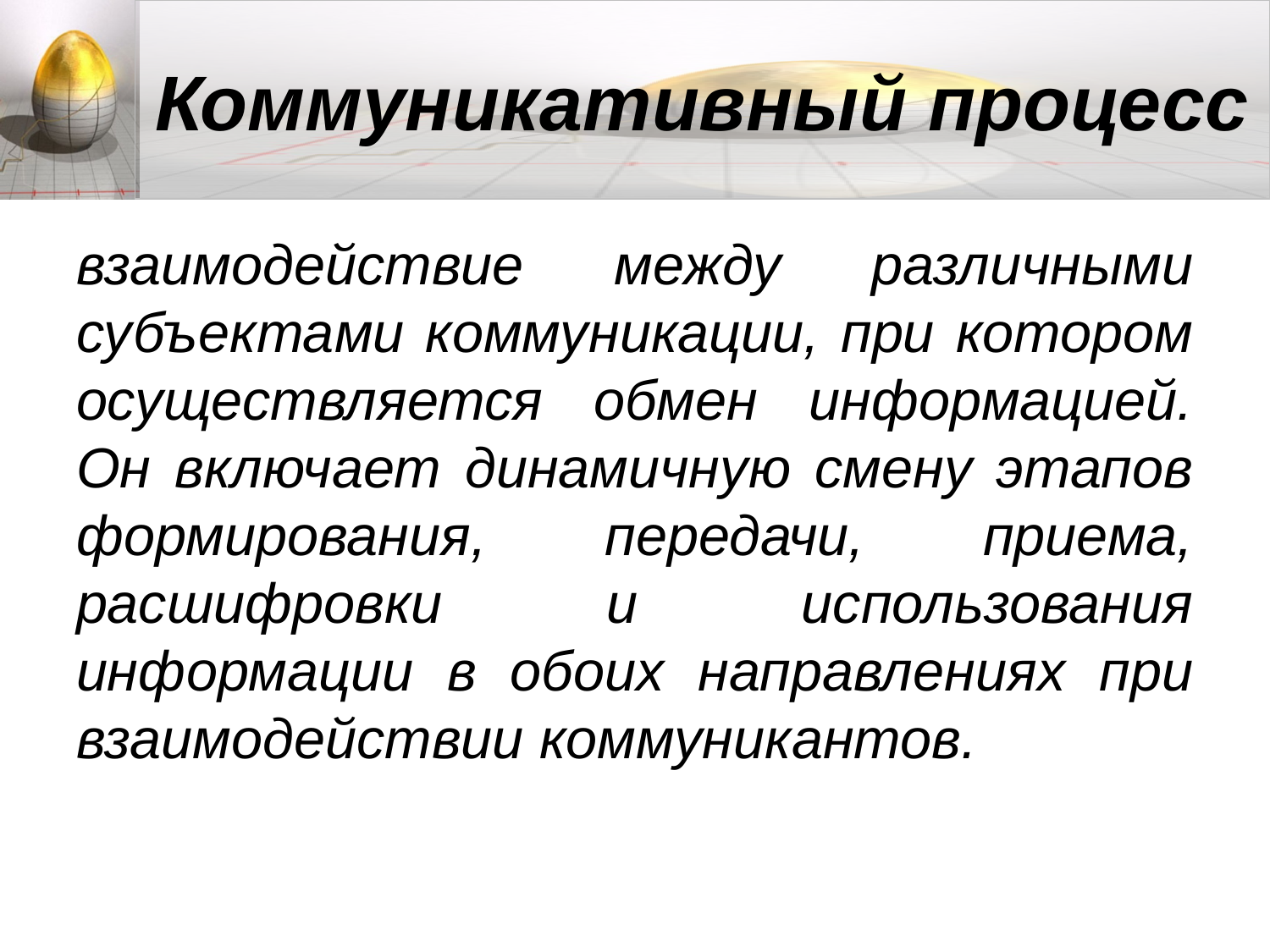

# Коммуникативный процесс
взаимодействие между различными субъектами коммуникации, при котором осуществляется обмен информацией. Он включает динамичную смену этапов формирования, передачи, приема, расшифровки и использования информации в обоих направлениях при взаимодействии коммуникантов.